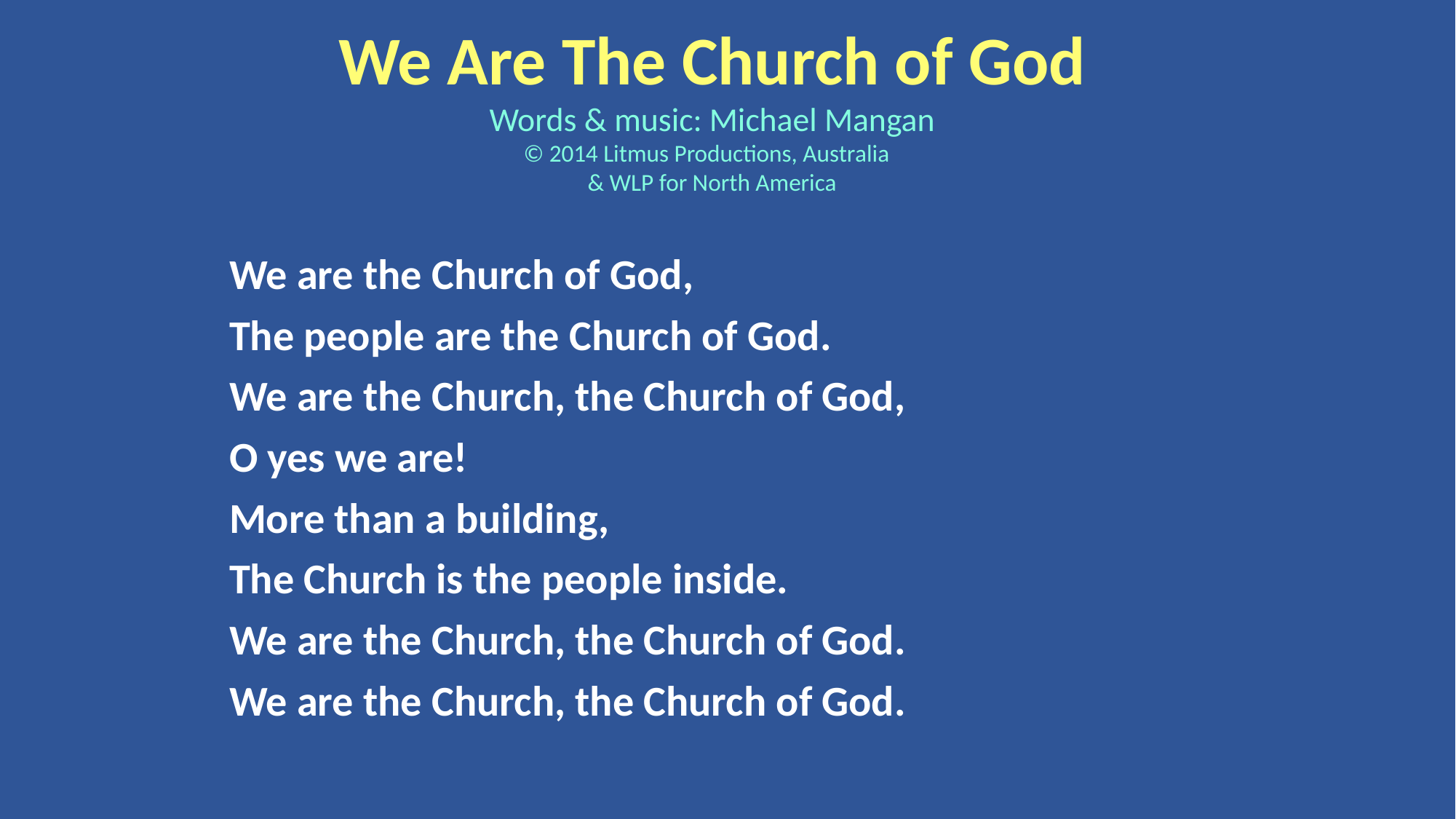

We Are The Church of God
Words & music: Michael Mangan
© 2014 Litmus Productions, Australia
& WLP for North America
We are the Church of God,
The people are the Church of God.
We are the Church, the Church of God,
O yes we are!
More than a building,
The Church is the people inside.
We are the Church, the Church of God.
We are the Church, the Church of God.